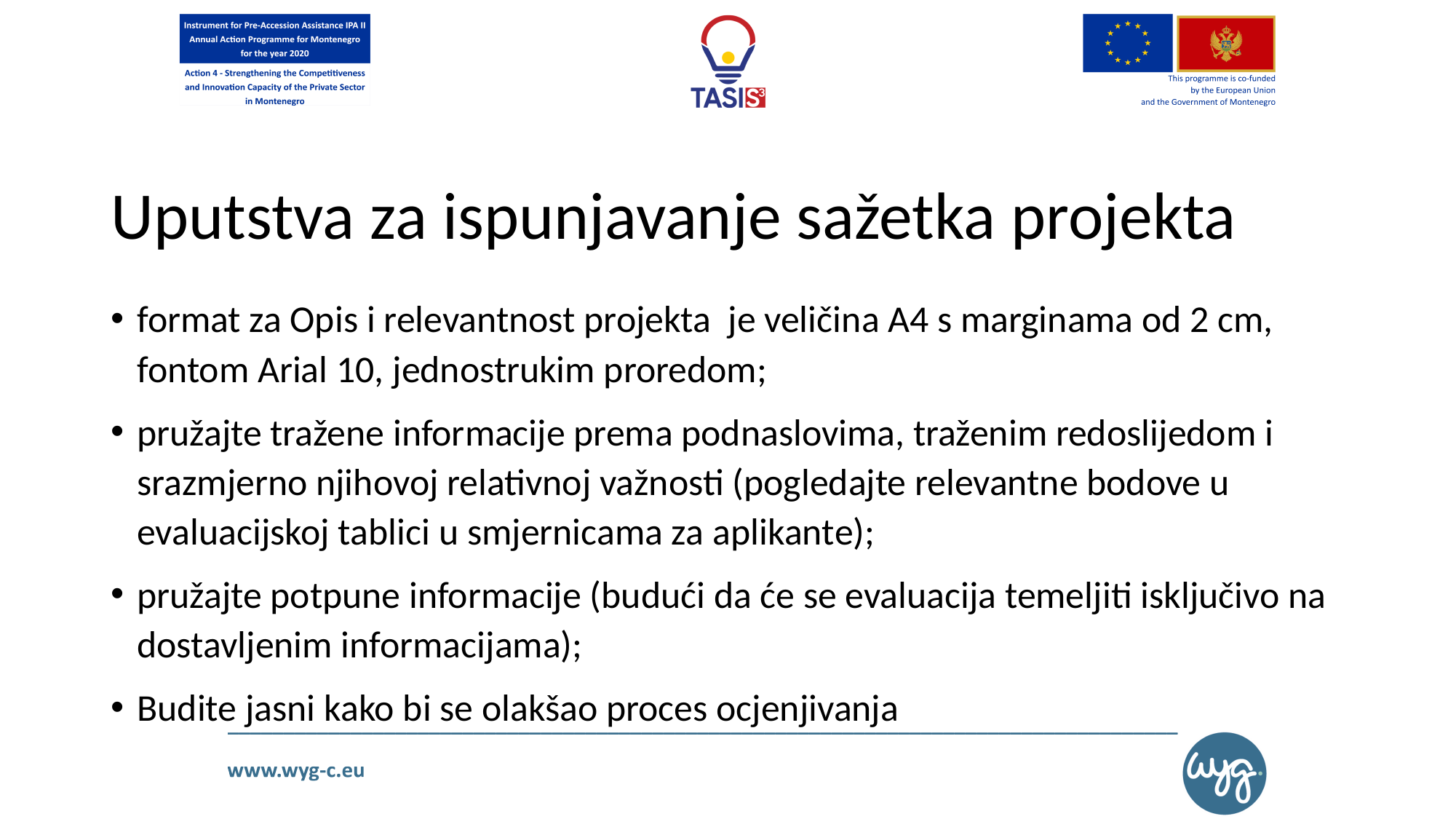

# Uputstva za ispunjavanje sažetka projekta
format za Opis i relevantnost projekta  je veličina A4 s marginama od 2 cm, fontom Arial 10, jednostrukim proredom;
pružajte tražene informacije prema podnaslovima, traženim redoslijedom i srazmjerno njihovoj relativnoj važnosti (pogledajte relevantne bodove u evaluacijskoj tablici u smjernicama za aplikante);
pružajte potpune informacije (budući da će se evaluacija temeljiti isključivo na dostavljenim informacijama);
Budite jasni kako bi se olakšao proces ocjenjivanja